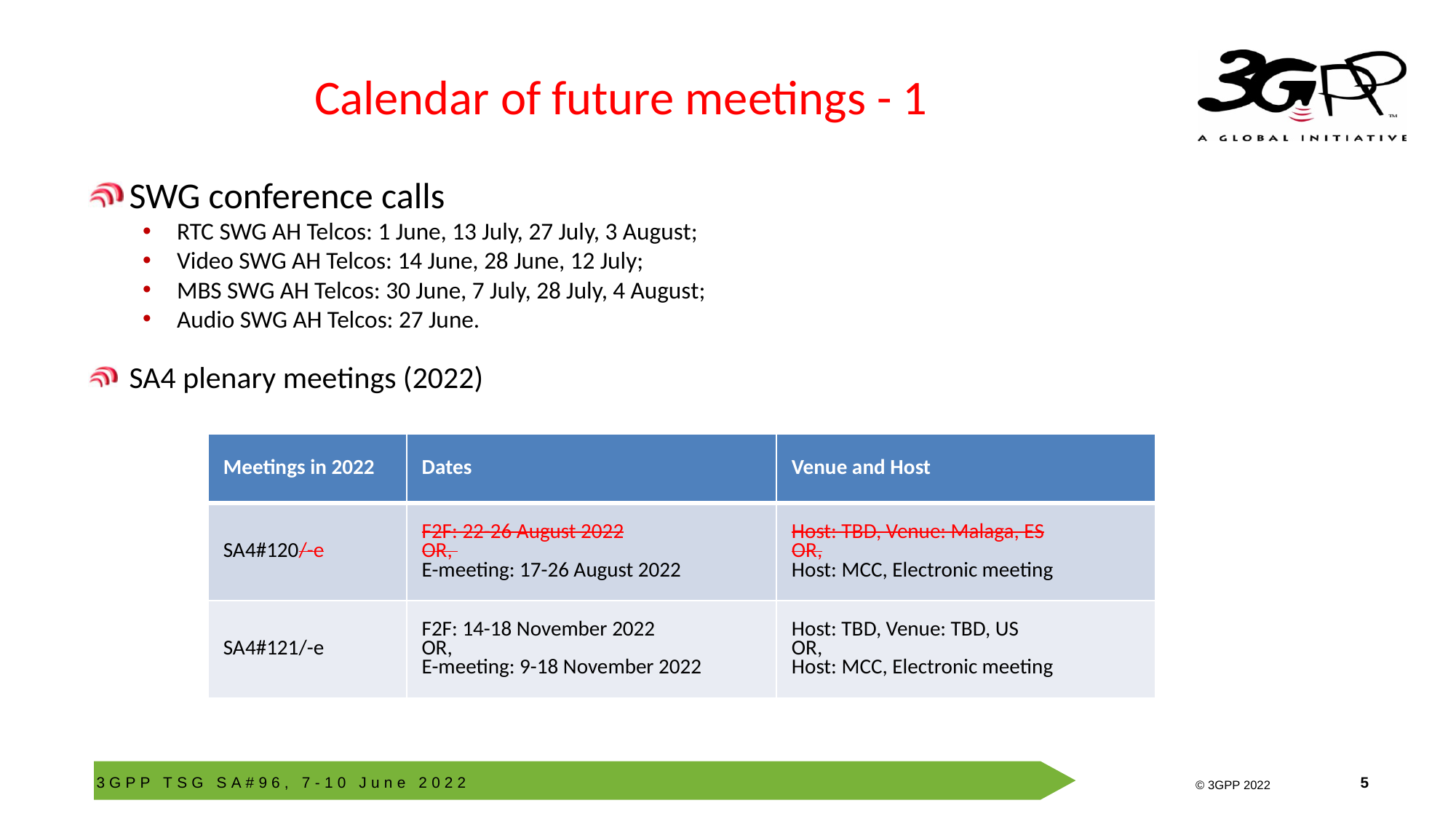

# Calendar of future meetings - 1
SWG conference calls
RTC SWG AH Telcos: 1 June, 13 July, 27 July, 3 August;
Video SWG AH Telcos: 14 June, 28 June, 12 July;
MBS SWG AH Telcos: 30 June, 7 July, 28 July, 4 August;
Audio SWG AH Telcos: 27 June.
SA4 plenary meetings (2022)

| Meetings in 2022 | Dates | Venue and Host |
| --- | --- | --- |
| SA4#120/-e | F2F: 22-26 August 2022 OR, E-meeting: 17-26 August 2022 | Host: TBD, Venue: Malaga, ES OR, Host: MCC, Electronic meeting |
| SA4#121/-e | F2F: 14-18 November 2022 OR, E-meeting: 9-18 November 2022 | Host: TBD, Venue: TBD, US OR, Host: MCC, Electronic meeting |